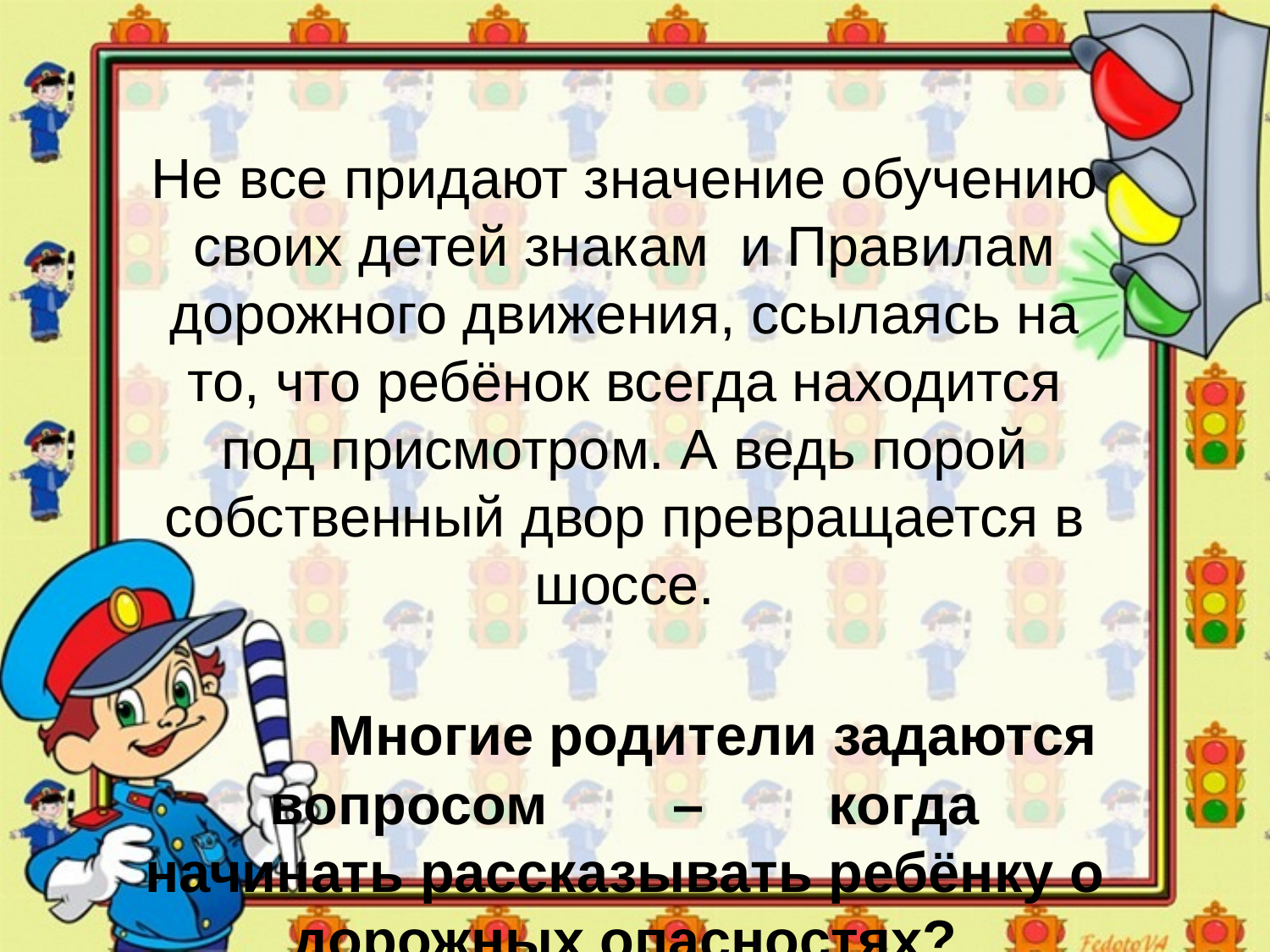

Не все придают значение обучению своих детей знакам  и Правилам дорожного движения, ссылаясь на то, что ребёнок всегда находится под присмотром. А ведь порой собственный двор превращается в шоссе.

          Многие родители задаются вопросом        –        когда начинать рассказывать ребёнку о дорожных опасностях?